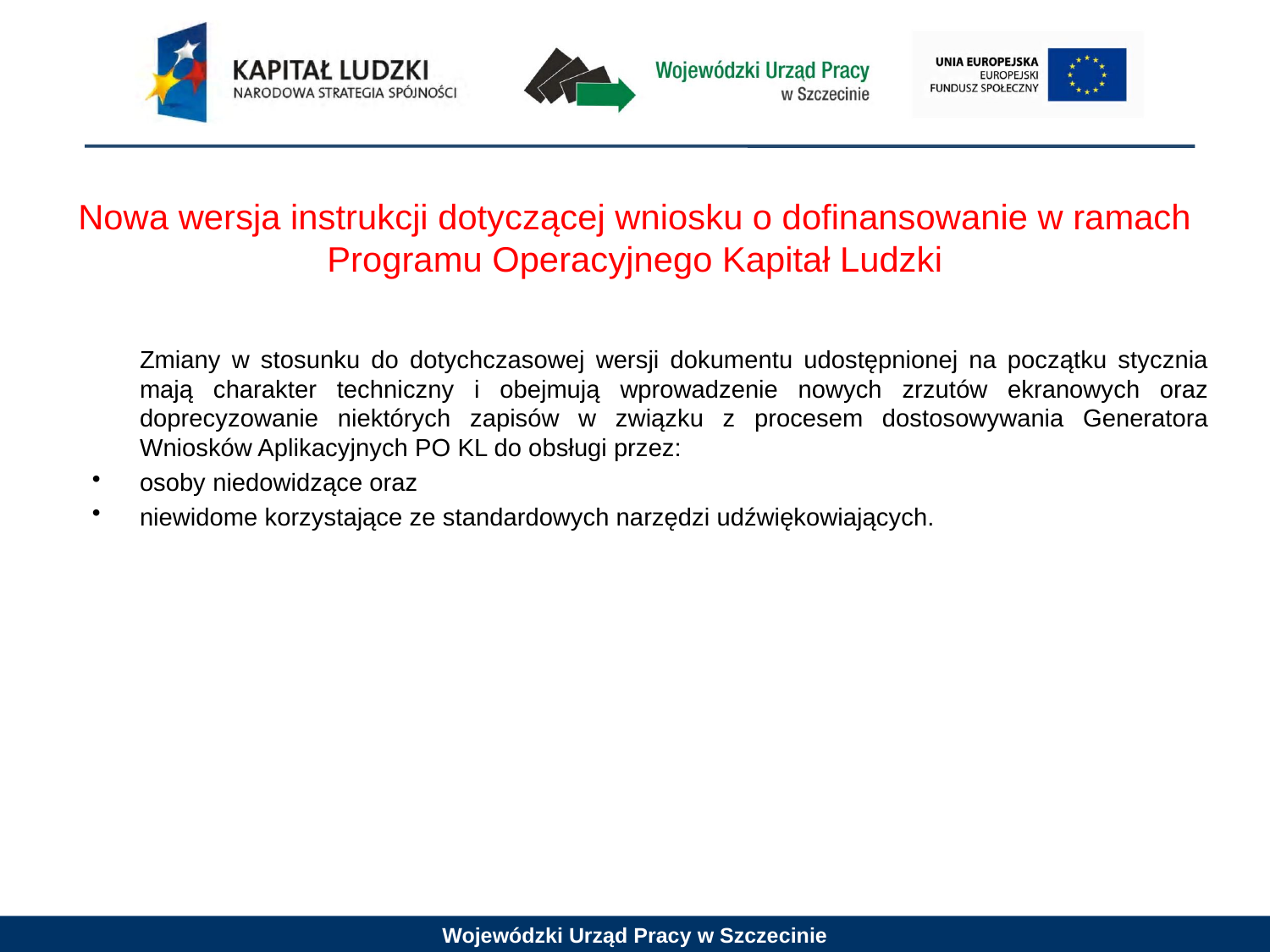

# Nowa wersja instrukcji dotyczącej wniosku o dofinansowanie w ramach Programu Operacyjnego Kapitał Ludzki
	Zmiany w stosunku do dotychczasowej wersji dokumentu udostępnionej na początku stycznia mają charakter techniczny i obejmują wprowadzenie nowych zrzutów ekranowych oraz doprecyzowanie niektórych zapisów w związku z procesem dostosowywania Generatora Wniosków Aplikacyjnych PO KL do obsługi przez:
osoby niedowidzące oraz
niewidome korzystające ze standardowych narzędzi udźwiękowiających.